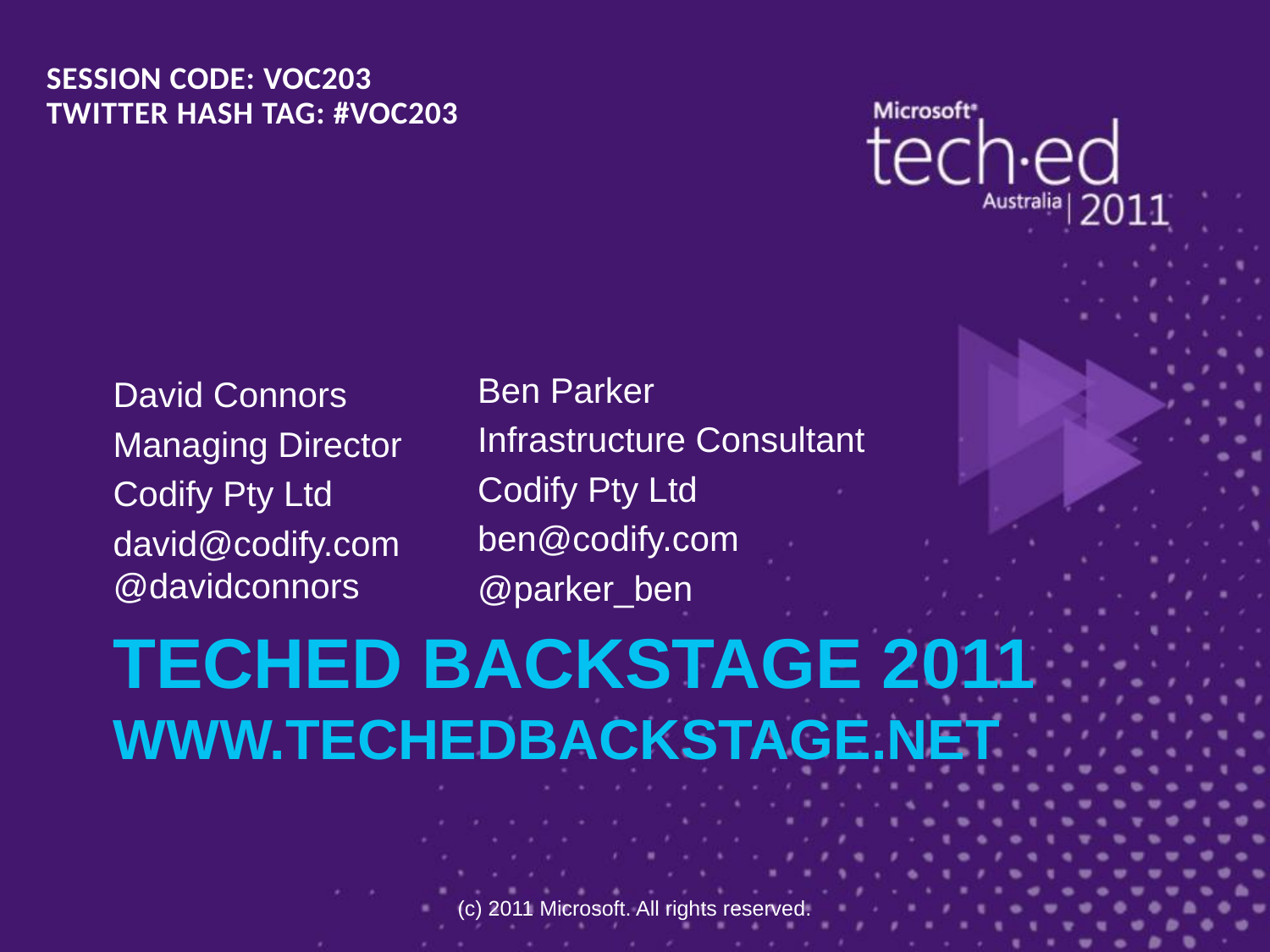

SESSION CODE: VOC203
TWITTER HASH TAG: #VOC203
David Connors
Managing Director
Codify Pty Ltd
david@codify.com @davidconnors
Ben Parker
Infrastructure Consultant
Codify Pty Ltd
ben@codify.com
@parker_ben
# TechEd Backstage 2011 www.techedbackstage.net
(c) 2011 Microsoft. All rights reserved.